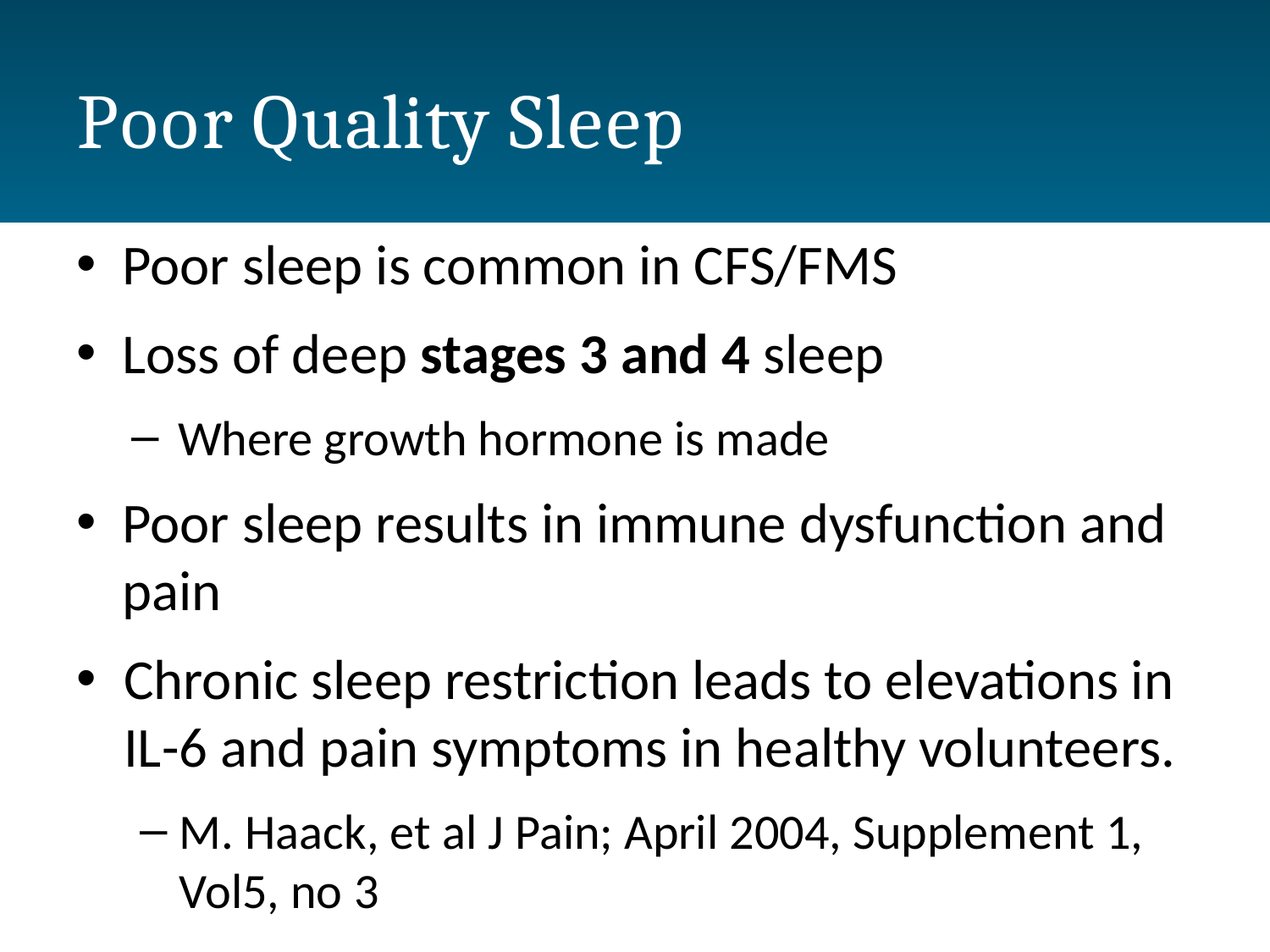

# Poor Quality Sleep
Poor sleep is common in CFS/FMS
Loss of deep stages 3 and 4 sleep
Where growth hormone is made
Poor sleep results in immune dysfunction and pain
Chronic sleep restriction leads to elevations in IL-6 and pain symptoms in healthy volunteers.
M. Haack, et al J Pain; April 2004, Supplement 1, Vol5, no 3